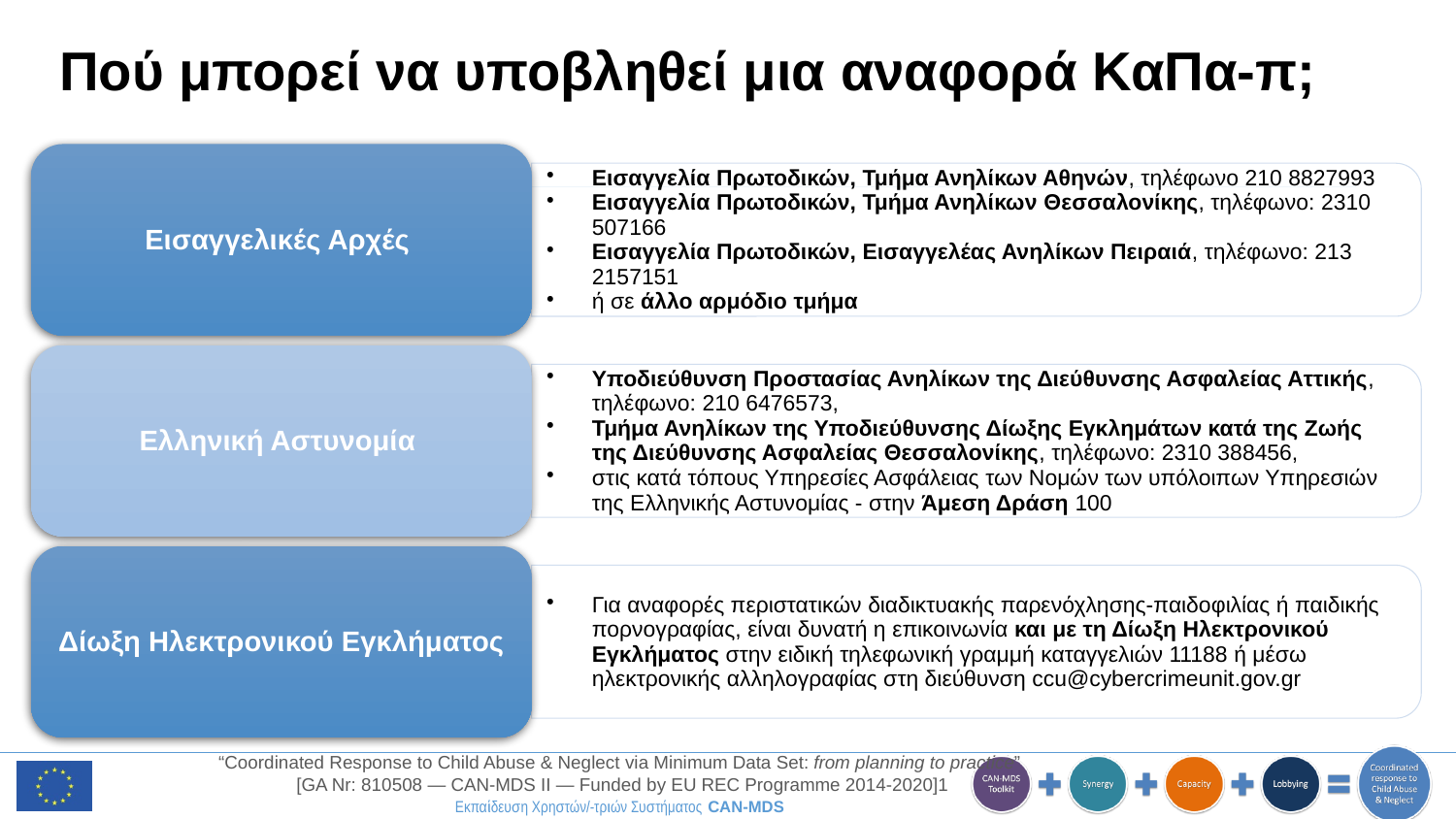

# Πού μπορεί να υποβληθεί μια αναφορά ΚαΠα-π;
Εισαγγελικές Αρχές
Εισαγγελία Πρωτοδικών, Τμήμα Ανηλίκων Αθηνών, τηλέφωνο 210 8827993
Εισαγγελία Πρωτοδικών, Τμήμα Ανηλίκων Θεσσαλονίκης, τηλέφωνο: 2310 507166
Εισαγγελία Πρωτοδικών, Εισαγγελέας Ανηλίκων Πειραιά, τηλέφωνο: 213 2157151
ή σε άλλο αρμόδιο τμήμα
Ελληνική Αστυνομία
Υποδιεύθυνση Προστασίας Ανηλίκων της Διεύθυνσης Ασφαλείας Αττικής, τηλέφωνο: 210 6476573,
Τμήμα Ανηλίκων της Υποδιεύθυνσης Δίωξης Εγκλημάτων κατά της Ζωής της Διεύθυνσης Ασφαλείας Θεσσαλονίκης, τηλέφωνο: 2310 388456,
στις κατά τόπους Υπηρεσίες Ασφάλειας των Νομών των υπόλοιπων Υπηρεσιών της Ελληνικής Αστυνομίας - στην Άμεση Δράση 100
Δίωξη Ηλεκτρονικού Εγκλήματος
Για αναφορές περιστατικών διαδικτυακής παρενόχλησης-παιδοφιλίας ή παιδικής πορνογραφίας, είναι δυνατή η επικοινωνία και με τη Δίωξη Ηλεκτρονικού Εγκλήματος στην ειδική τηλεφωνική γραμμή καταγγελιών 11188 ή μέσω ηλεκτρονικής αλληλογραφίας στη διεύθυνση ccu@cybercrimeunit.gov.gr